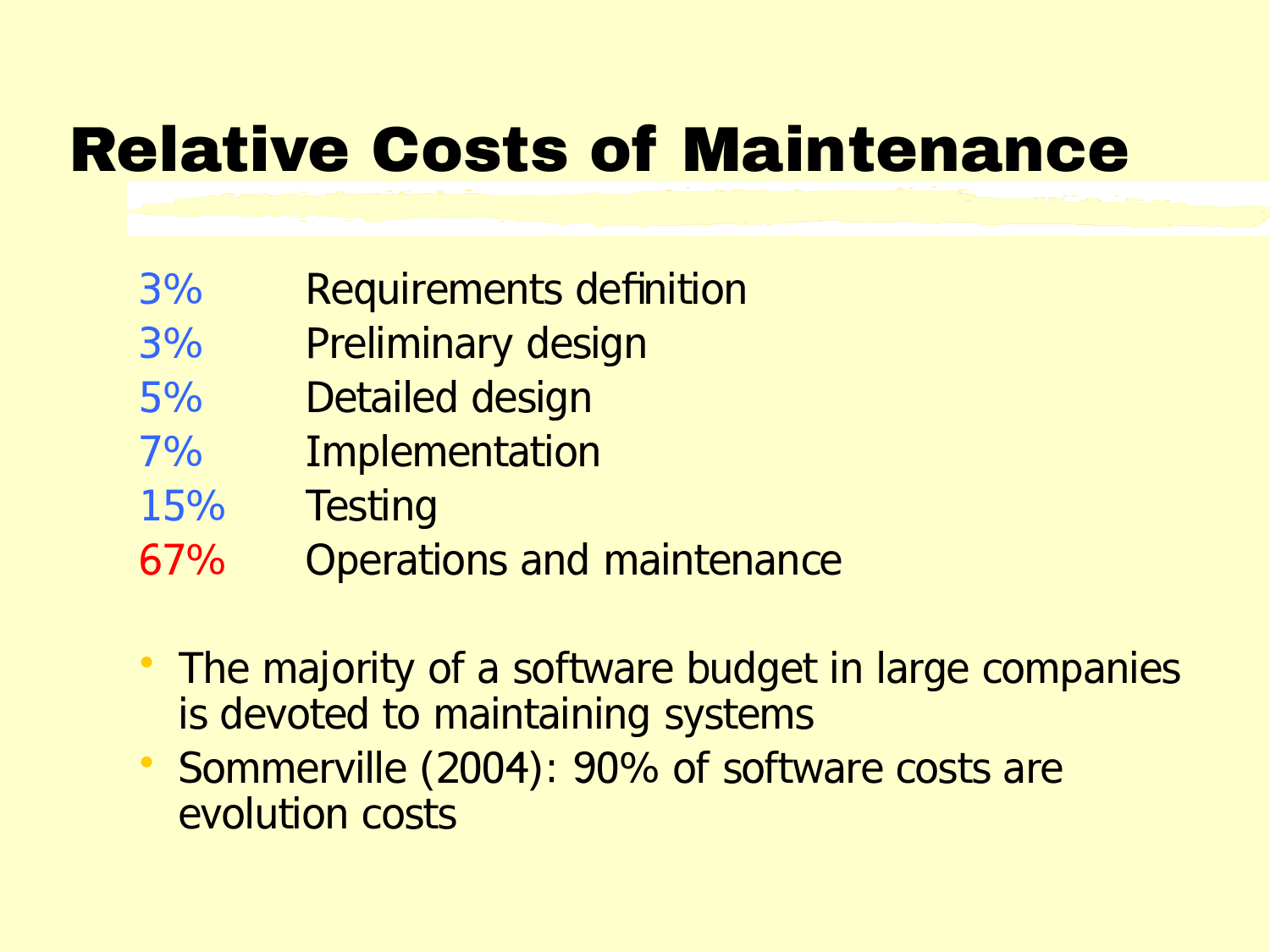

# Relative Costs of Maintenance
3% 	Requirements definition
3% 	Preliminary design
5% 	Detailed design
7% 	Implementation
15% 	Testing
67% 	Operations and maintenance

The majority of a software budget in large companies is devoted to maintaining systems
Sommerville (2004): 90% of software costs are evolution costs